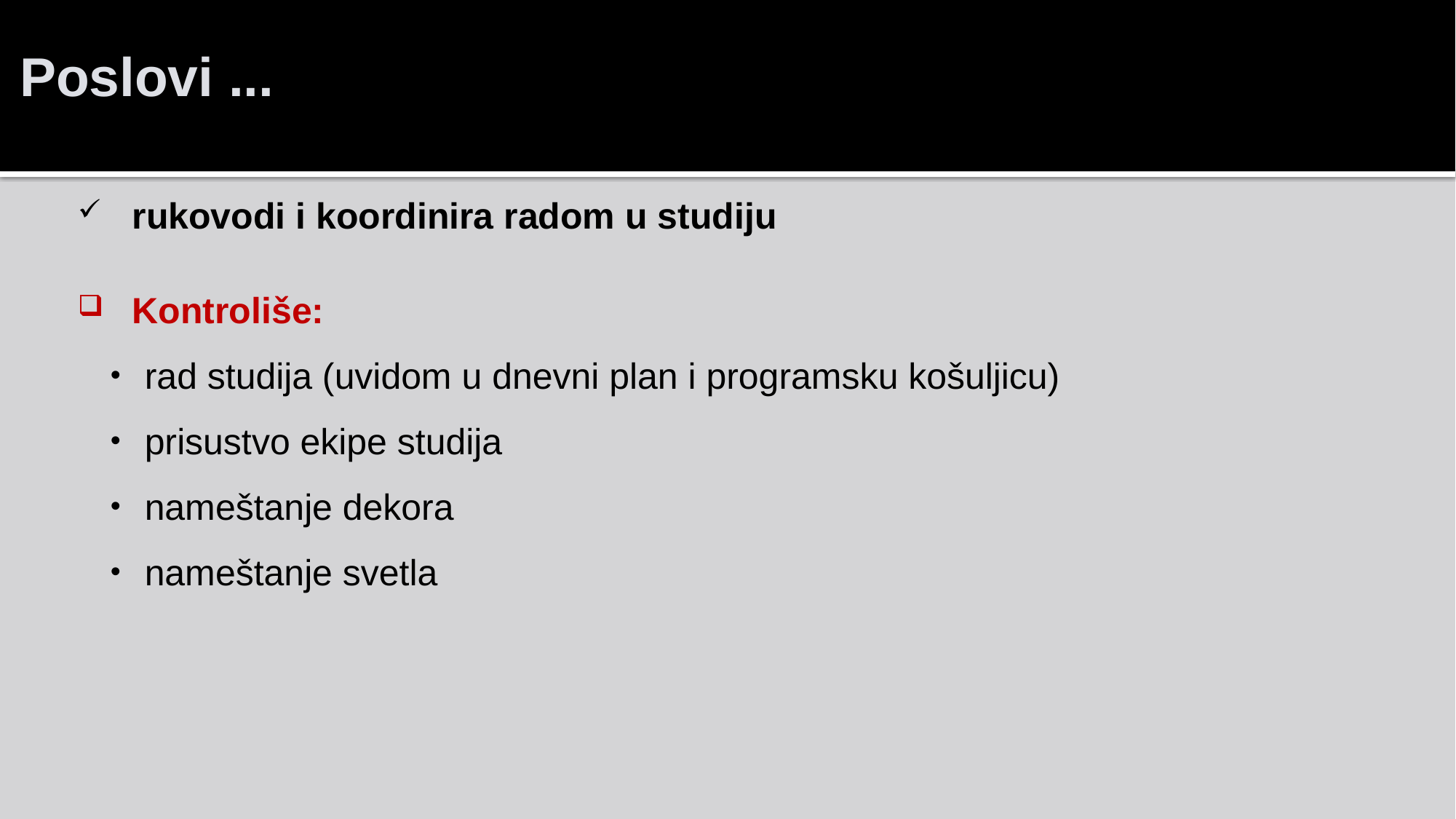

Poslovi ...
rukovodi i koordinira radom u studiju

Kontroliše:
rad studija (uvidom u dnevni plan i programsku košuljicu)
prisustvo ekipe studija
nameštanje dekora
nameštanje svetla